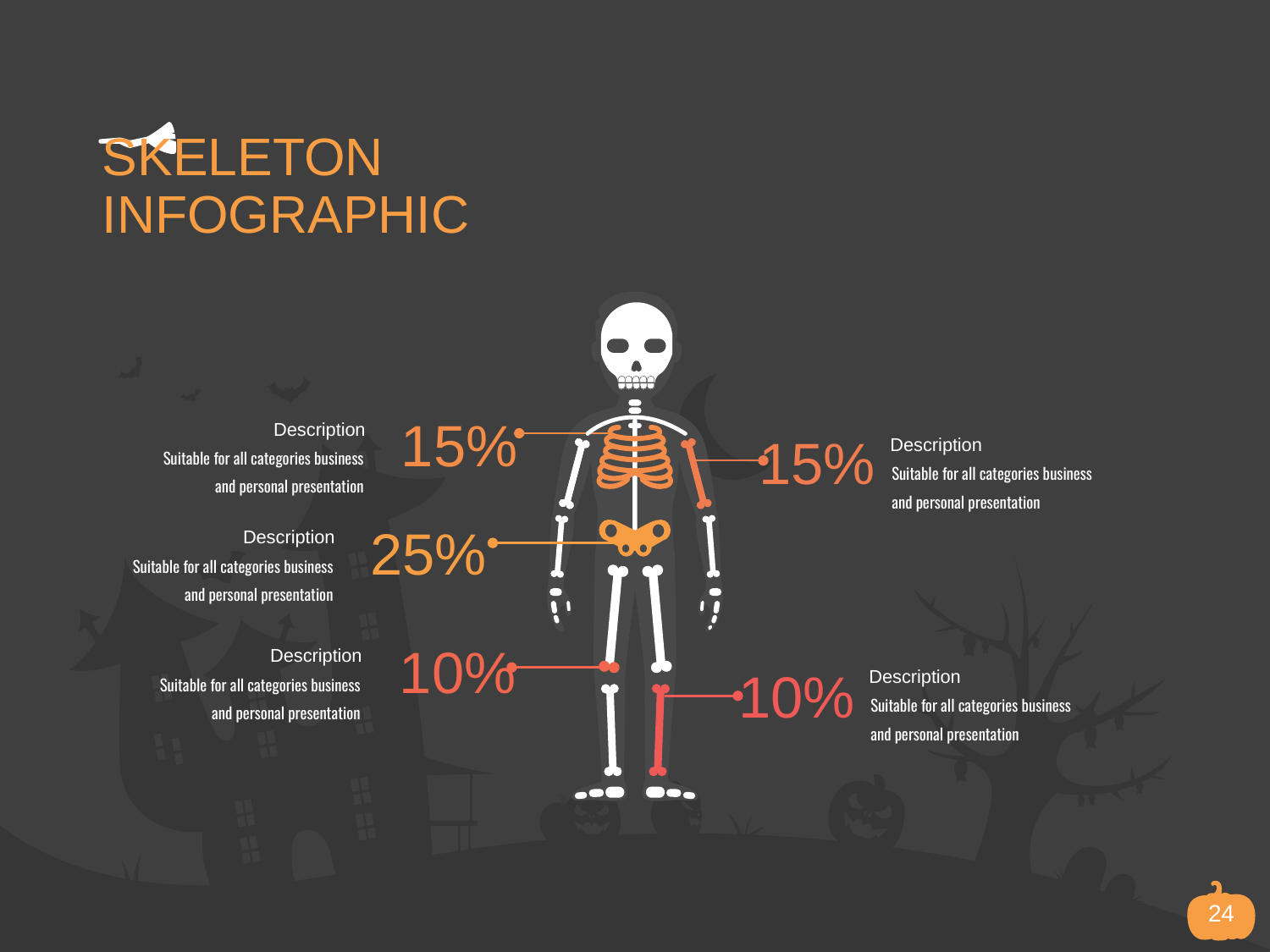

# SKELETON INFOGRAPHIC

15%
Description
15%
Description
Suitable for all categories business and personal presentation
Suitable for all categories business and personal presentation
25%
Description
Suitable for all categories business and personal presentation
10%
Description
10%
Description
Suitable for all categories business and personal presentation
Suitable for all categories business and personal presentation